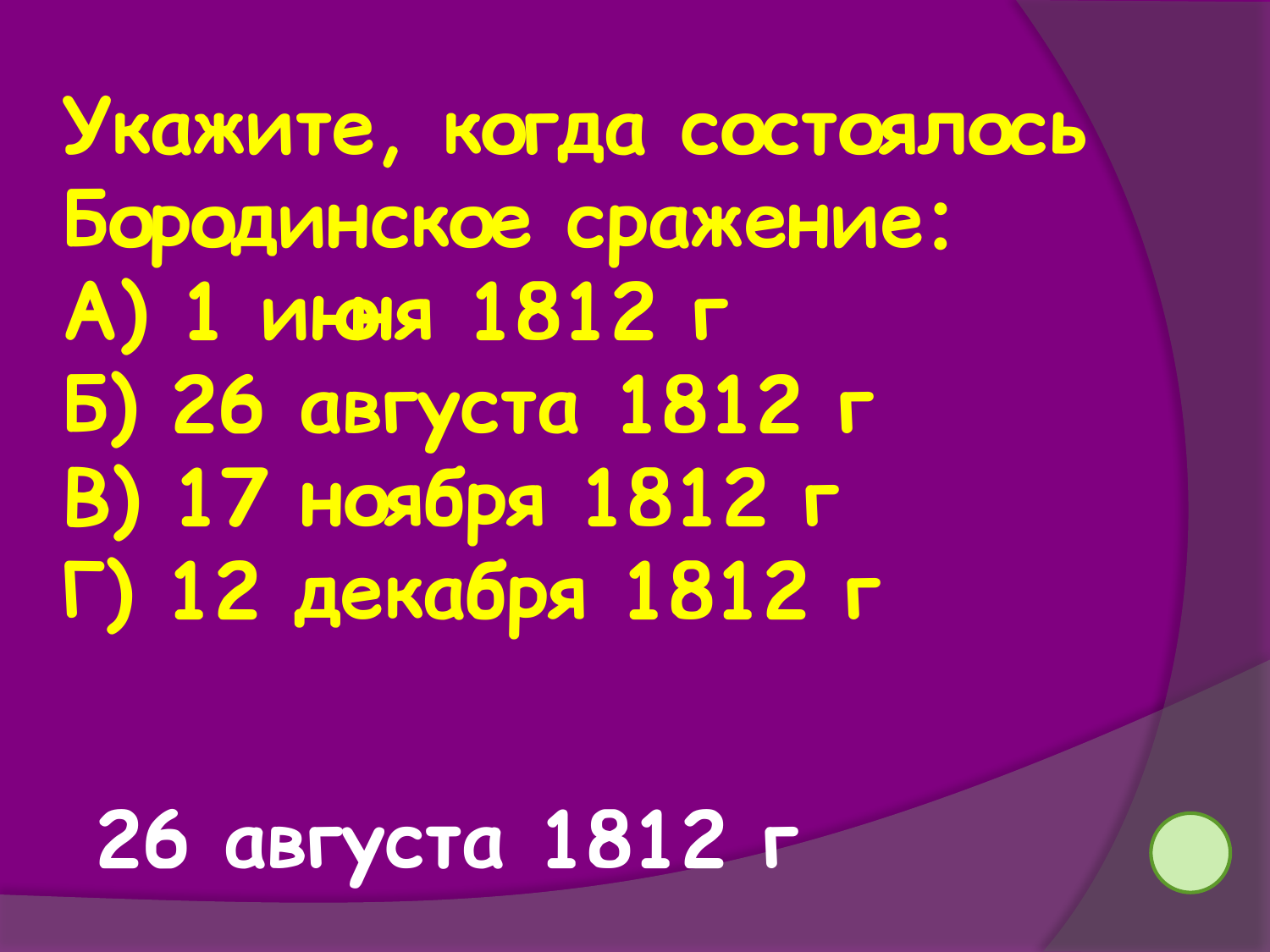

Укажите, когда состоялось Бородинское сражение:
А) 1 июня 1812 г
Б) 26 августа 1812 г
В) 17 ноября 1812 г
Г) 12 декабря 1812 г
26 августа 1812 г